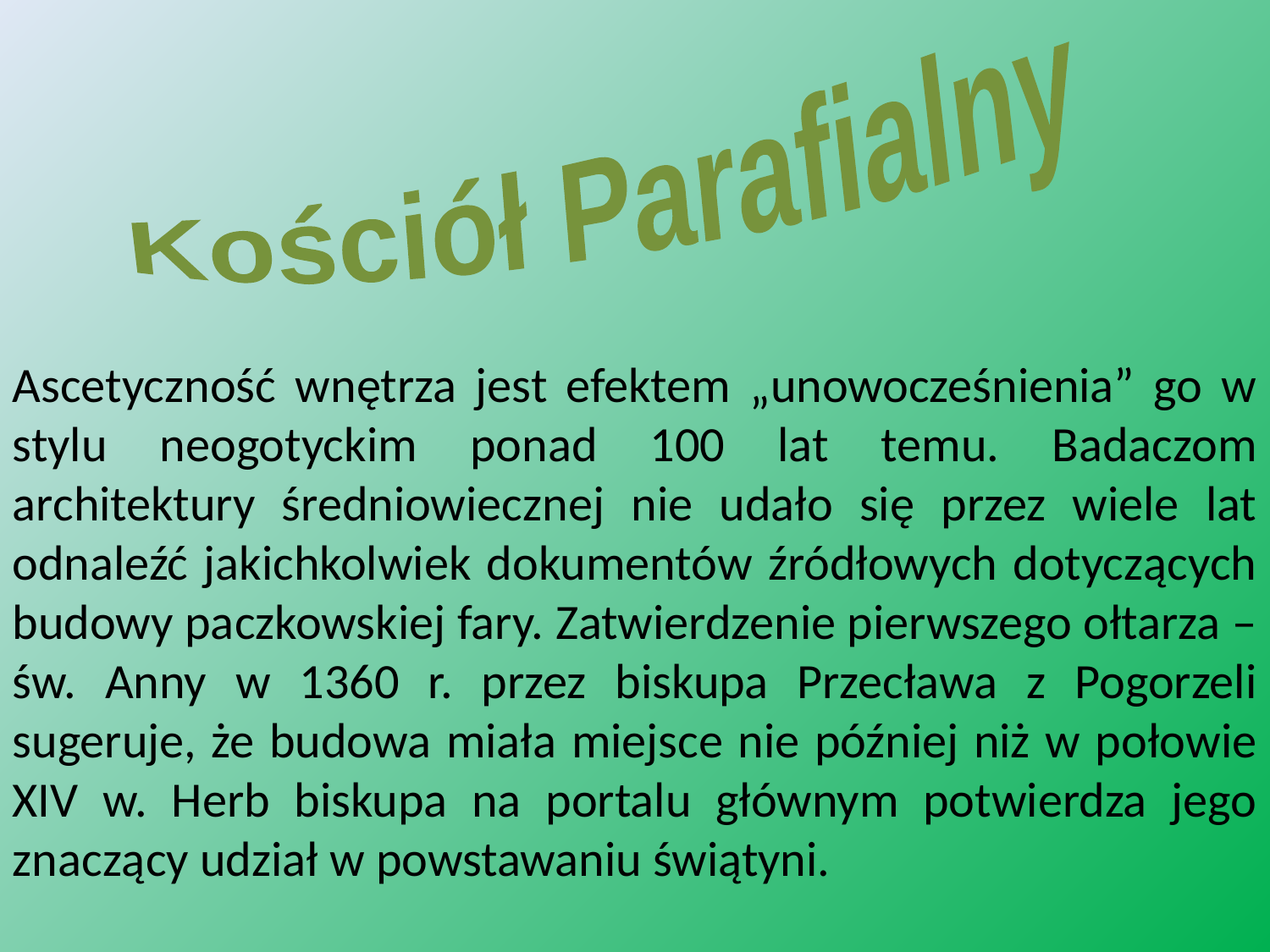

Kościół Parafialny
Ascetyczność wnętrza jest efektem „unowocześnienia” go w stylu neogotyckim ponad 100 lat temu. Badaczom architektury średniowiecznej nie udało się przez wiele lat odnaleźć jakichkolwiek dokumentów źródłowych dotyczących budowy paczkowskiej fary. Zatwierdzenie pierwszego ołtarza – św. Anny w 1360 r. przez biskupa Przecława z Pogorzeli sugeruje, że budowa miała miejsce nie później niż w połowie XIV w. Herb biskupa na portalu głównym potwierdza jego znaczący udział w powstawaniu świątyni.